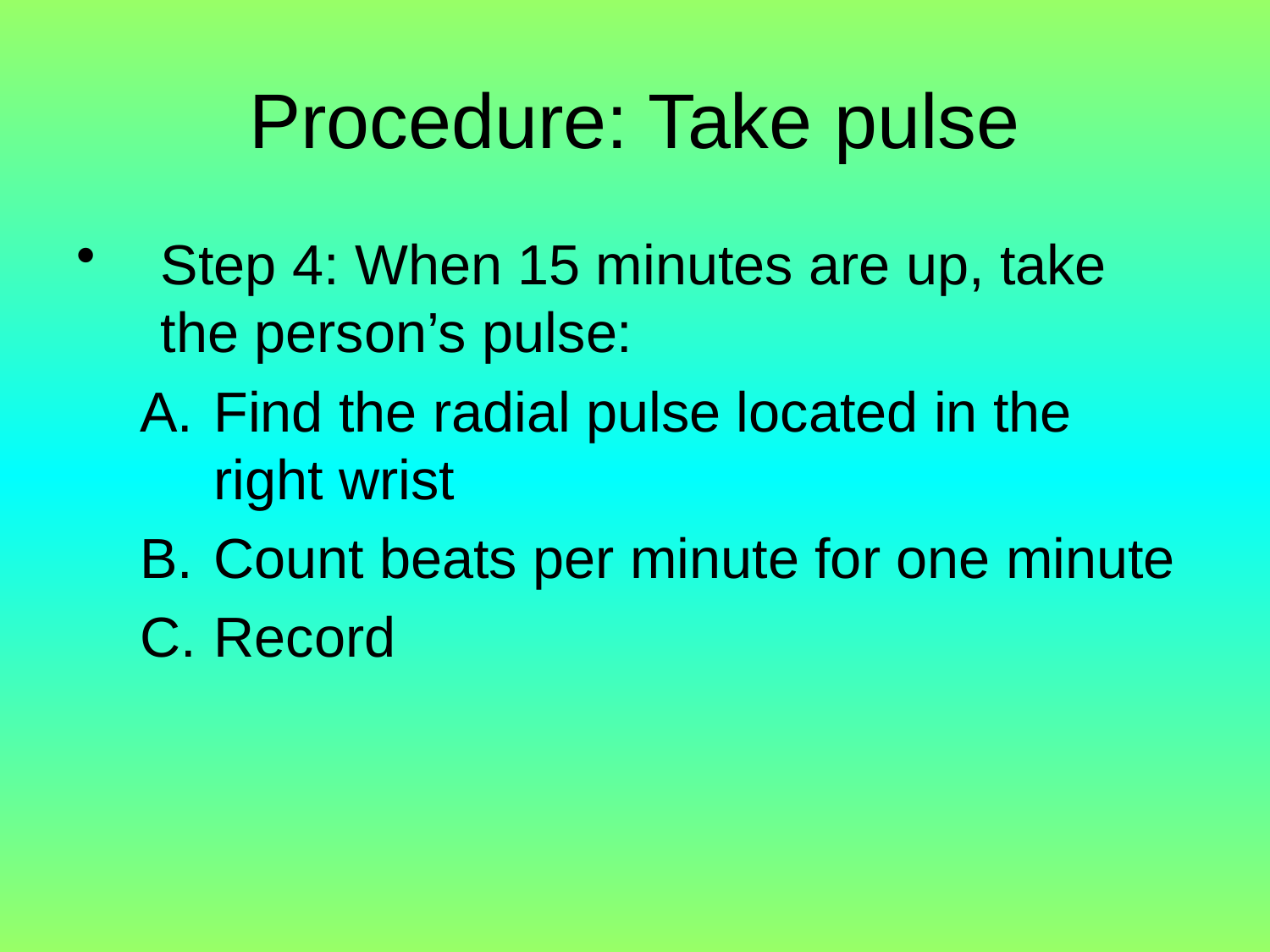

# Procedure: Take pulse
Step 4: When 15 minutes are up, take the person’s pulse:
Find the radial pulse located in the right wrist
Count beats per minute for one minute
Record